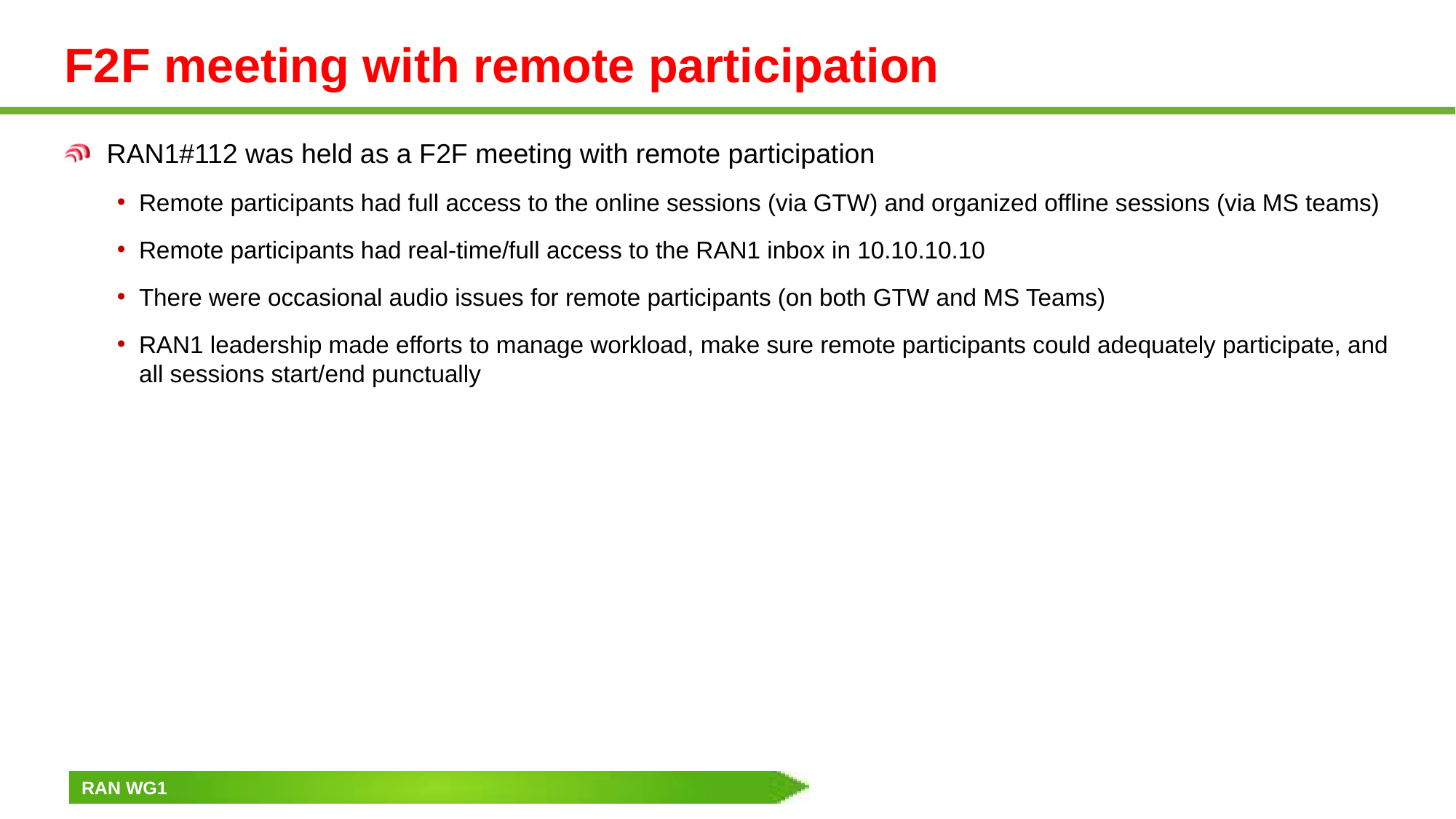

# F2F meeting with remote participation
RAN1#112 was held as a F2F meeting with remote participation
Remote participants had full access to the online sessions (via GTW) and organized offline sessions (via MS teams)
Remote participants had real-time/full access to the RAN1 inbox in 10.10.10.10
There were occasional audio issues for remote participants (on both GTW and MS Teams)
RAN1 leadership made efforts to manage workload, make sure remote participants could adequately participate, and all sessions start/end punctually